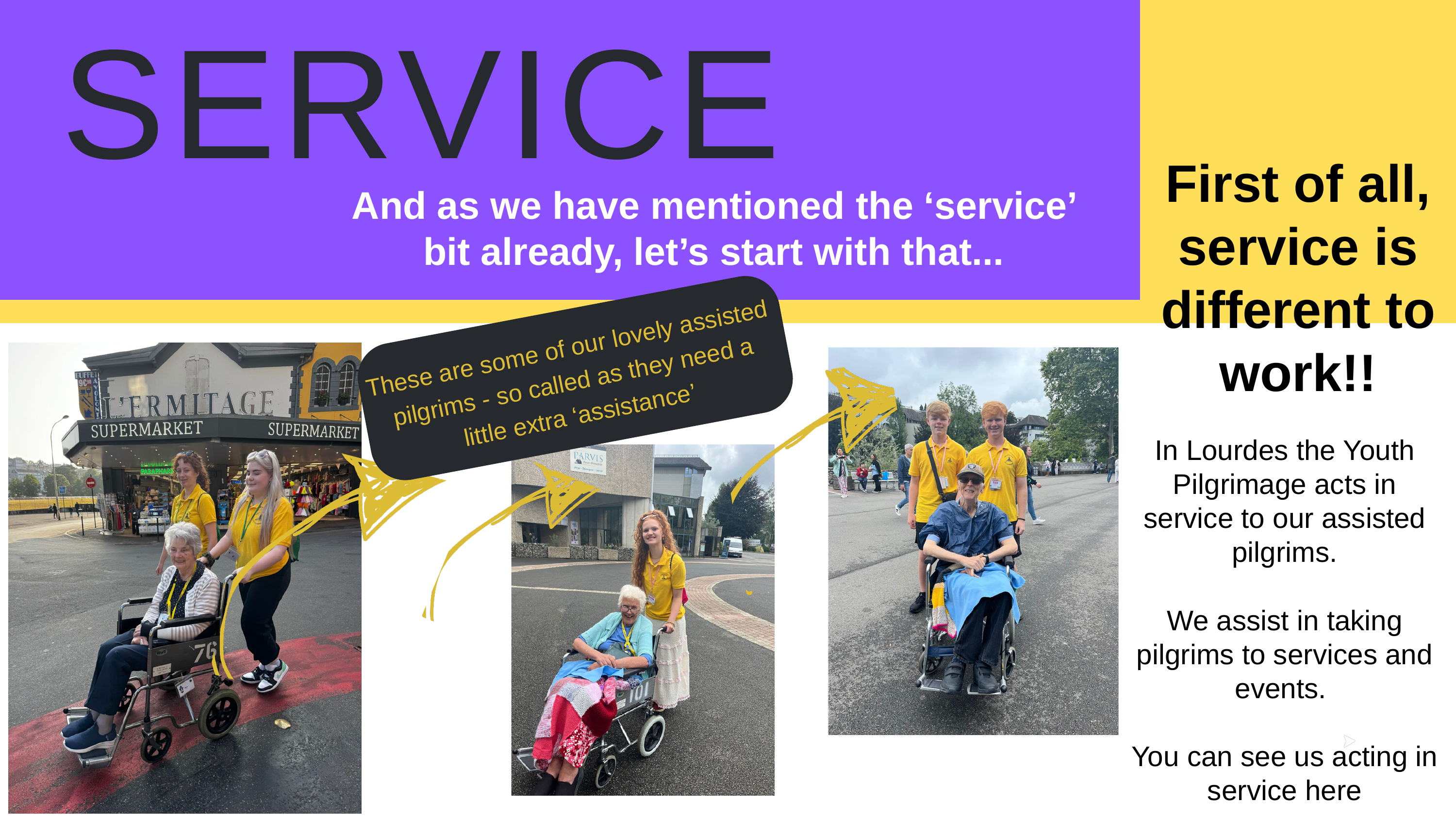

SERVICE
First of all, service is different to work!!
And as we have mentioned the ‘service’ bit already, let’s start with that...

These are some of our lovely assisted pilgrims - so called as they need a little extra ‘assistance’

In Lourdes the Youth Pilgrimage acts in service to our assisted pilgrims.

We assist in taking pilgrims to services and events.

You can see us acting in service here